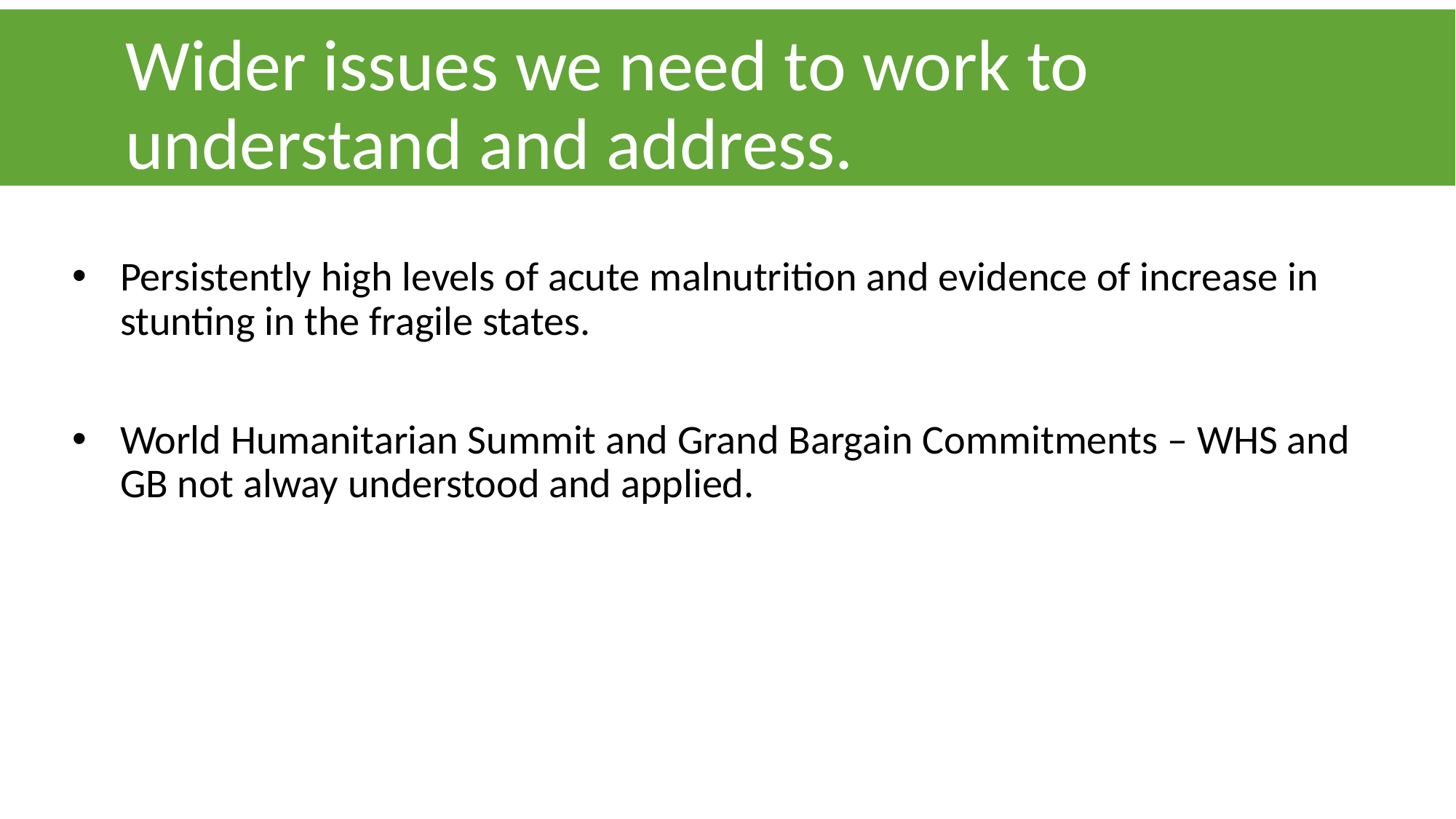

# Wider issues we need to work to understand and address.

Persistently high levels of acute malnutrition and evidence of increase in stunting in the fragile states.

World Humanitarian Summit and Grand Bargain Commitments – WHS and GB not alway understood and applied.